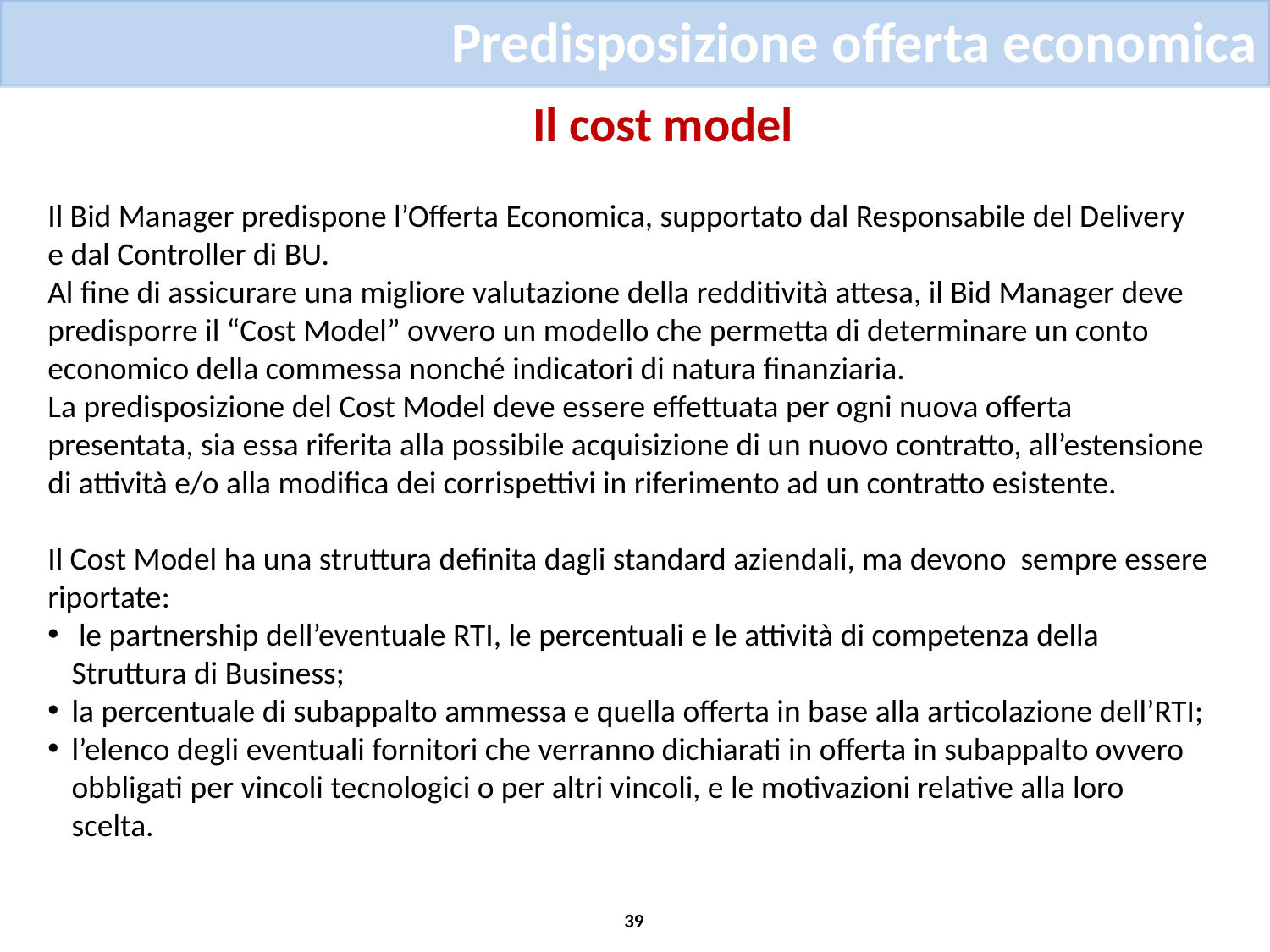

Predisposizione offerta economica
Il cost model
Il Bid Manager predispone l’Offerta Economica, supportato dal Responsabile del Delivery  e dal Controller di BU.
Al fine di assicurare una migliore valutazione della redditività attesa, il Bid Manager deve predisporre il “Cost Model” ovvero un modello che permetta di determinare un conto economico della commessa nonché indicatori di natura finanziaria.
La predisposizione del Cost Model deve essere effettuata per ogni nuova offerta presentata, sia essa riferita alla possibile acquisizione di un nuovo contratto, all’estensione di attività e/o alla modifica dei corrispettivi in riferimento ad un contratto esistente.

Il Cost Model ha una struttura definita dagli standard aziendali, ma devono  sempre essere riportate:
 le partnership dell’eventuale RTI, le percentuali e le attività di competenza della Struttura di Business;
la percentuale di subappalto ammessa e quella offerta in base alla articolazione dell’RTI;
l’elenco degli eventuali fornitori che verranno dichiarati in offerta in subappalto ovvero obbligati per vincoli tecnologici o per altri vincoli, e le motivazioni relative alla loro scelta.
39